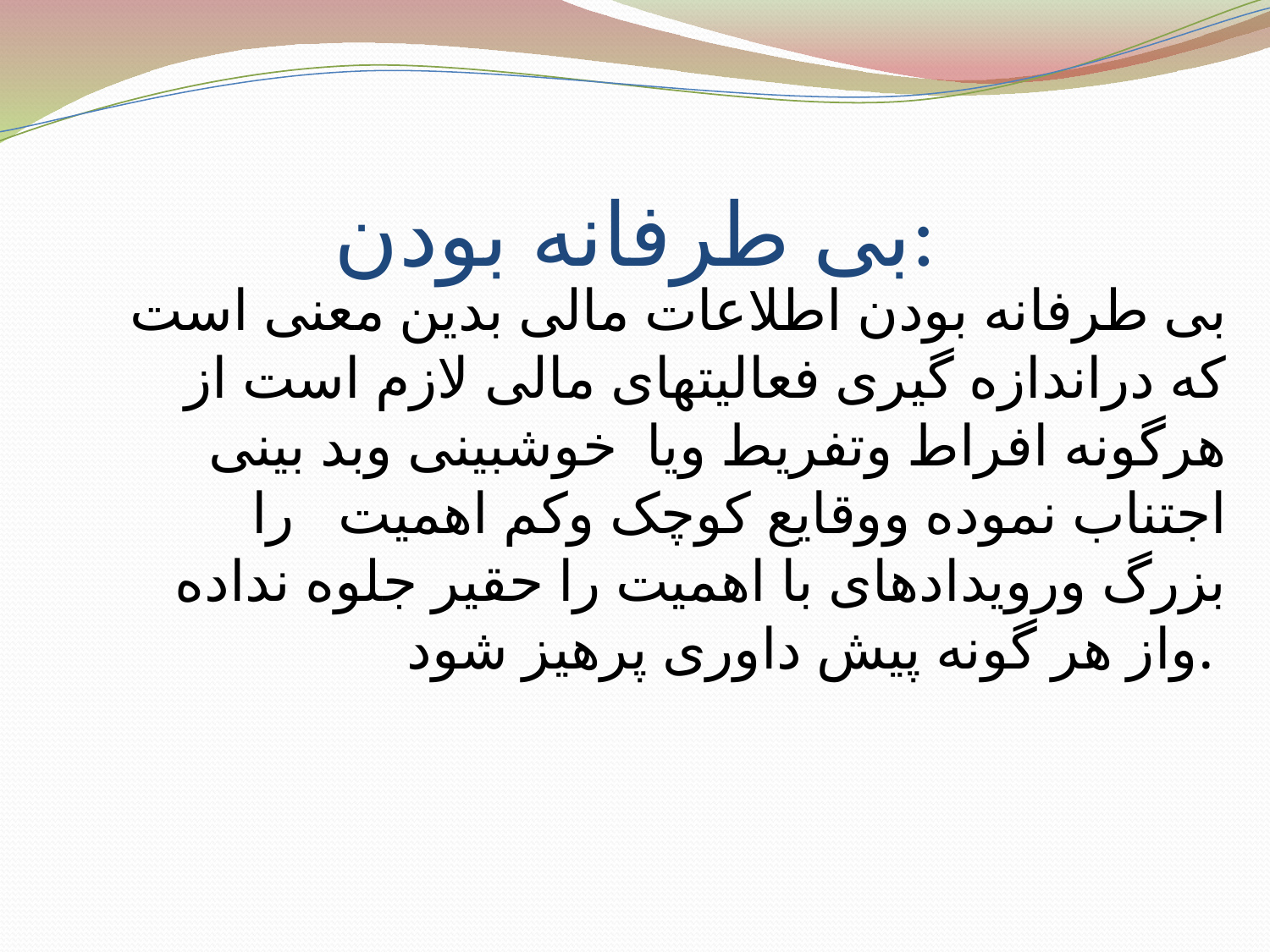

# بی طرفانه بودن:
 بی طرفانه بودن اطلاعات مالی بدین معنی است که دراندازه گیری فعالیتهای مالی لازم است از هرگونه افراط وتفریط ویا  خوشبینی وبد بینی اجتناب نموده ووقایع کوچک وکم اهمیت   را بزرگ ورویدادهای با اهمیت را حقیر جلوه نداده واز هر گونه پیش داوری پرهیز شود.